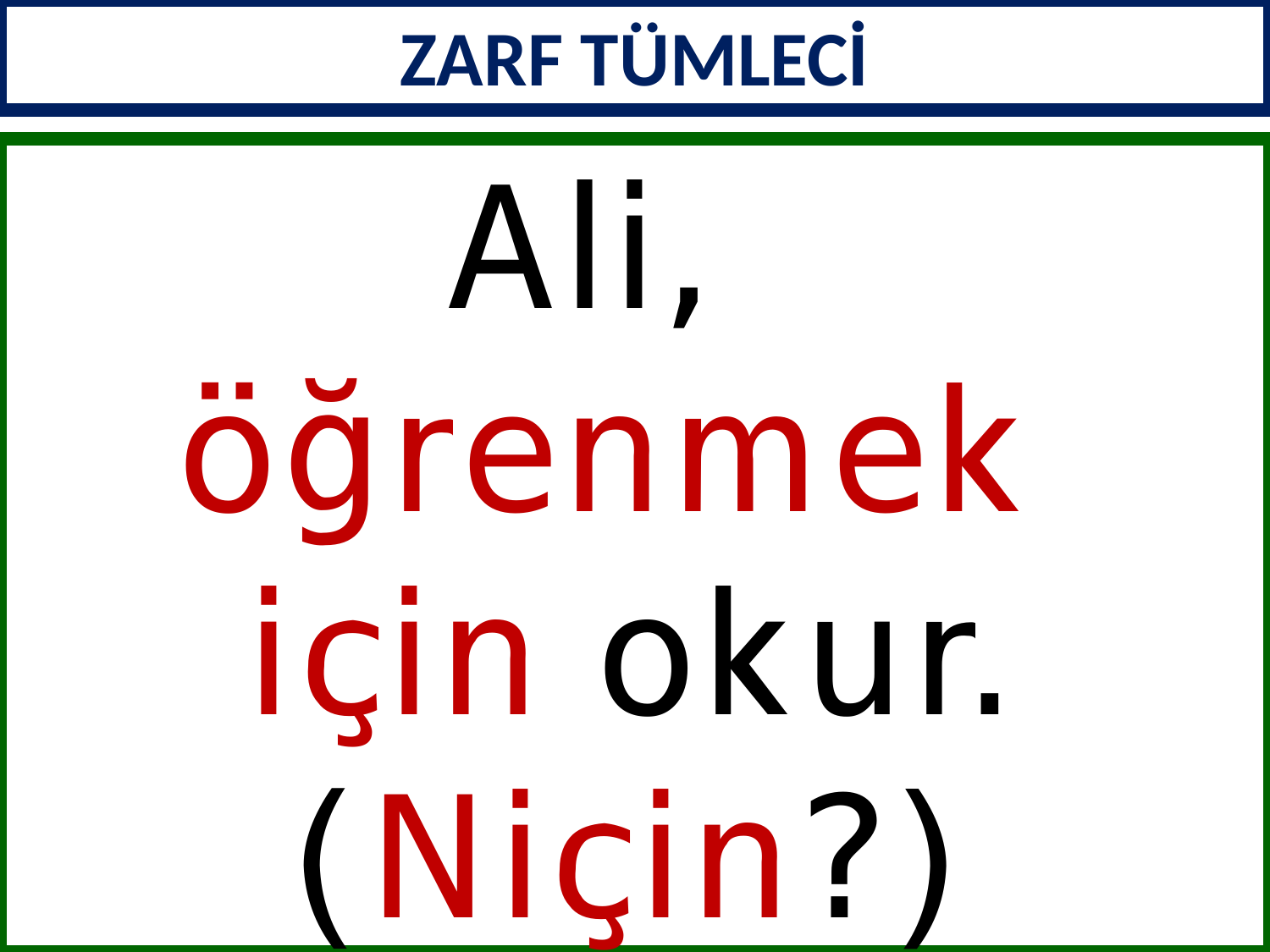

ZARF TÜMLECİ
Ali,
öğrenmek
için okur.
(Niçin?)